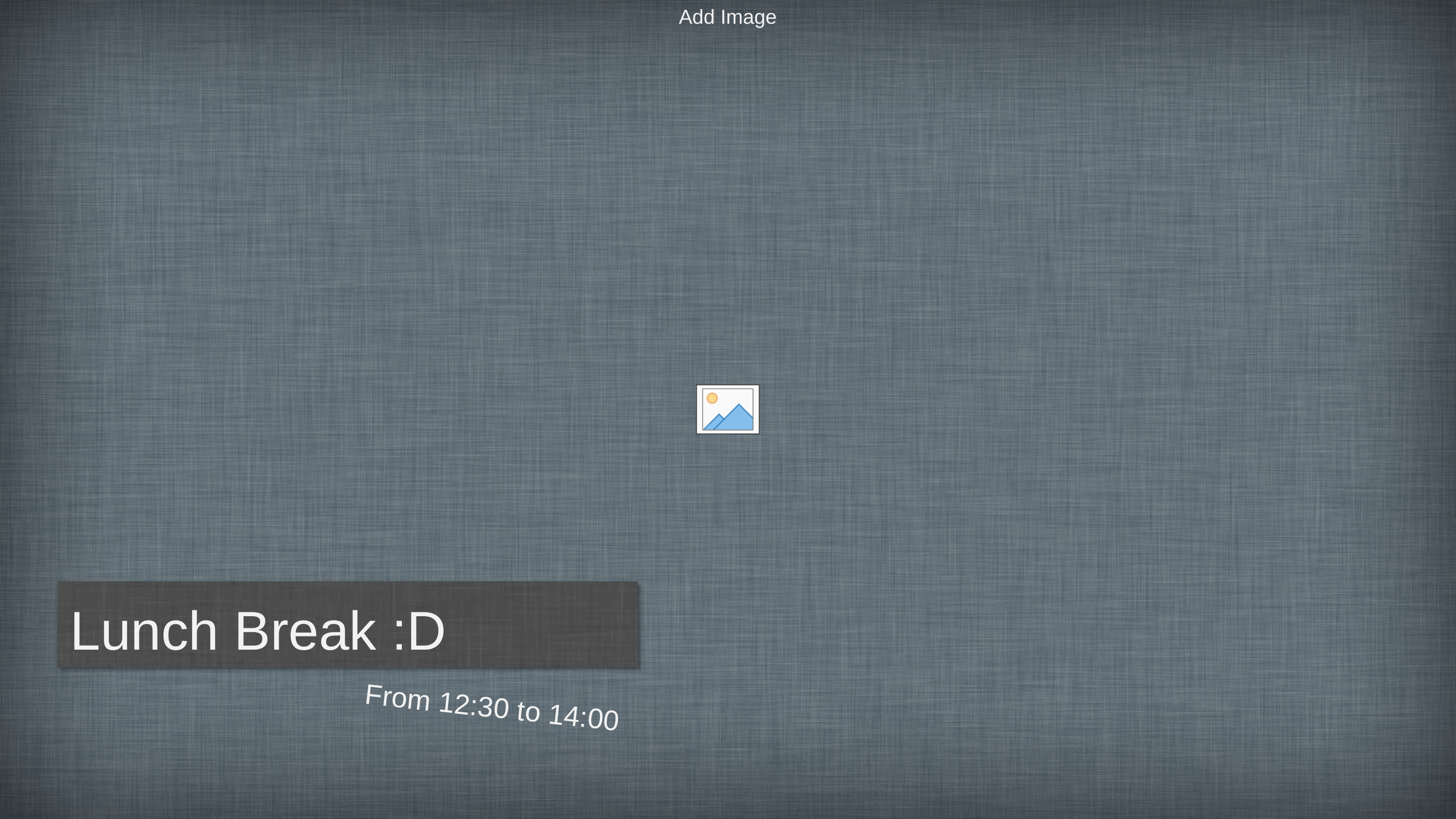

Lunch Break :D

From 12:30 to 14:00